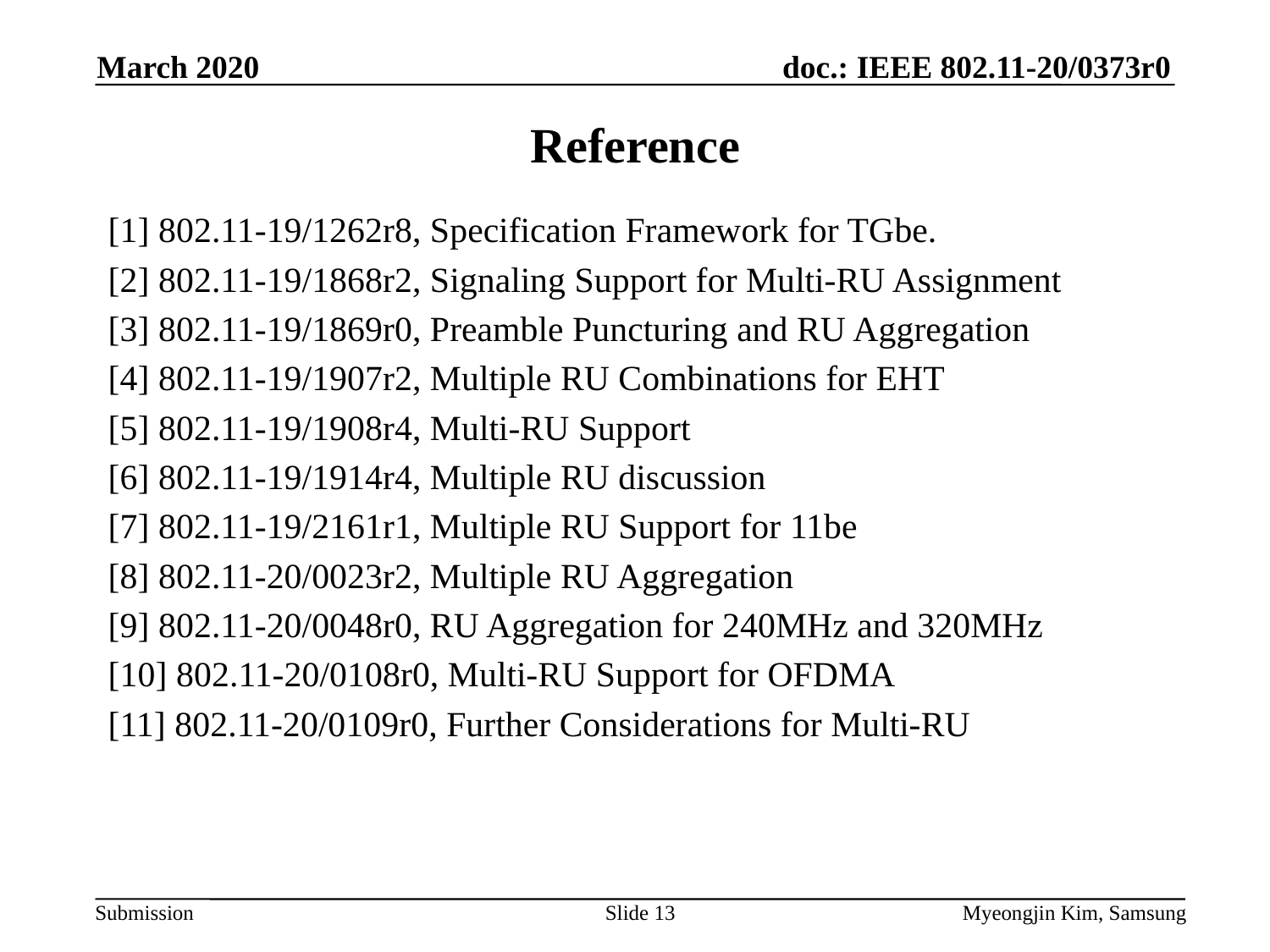

March 2020
# Reference
[1] 802.11-19/1262r8, Specification Framework for TGbe.
[2] 802.11-19/1868r2, Signaling Support for Multi-RU Assignment
[3] 802.11-19/1869r0, Preamble Puncturing and RU Aggregation
[4] 802.11-19/1907r2, Multiple RU Combinations for EHT
[5] 802.11-19/1908r4, Multi-RU Support
[6] 802.11-19/1914r4, Multiple RU discussion
[7] 802.11-19/2161r1, Multiple RU Support for 11be
[8] 802.11-20/0023r2, Multiple RU Aggregation
[9] 802.11-20/0048r0, RU Aggregation for 240MHz and 320MHz
[10] 802.11-20/0108r0, Multi-RU Support for OFDMA
[11] 802.11-20/0109r0, Further Considerations for Multi-RU

Slide 13
Myeongjin Kim, Samsung